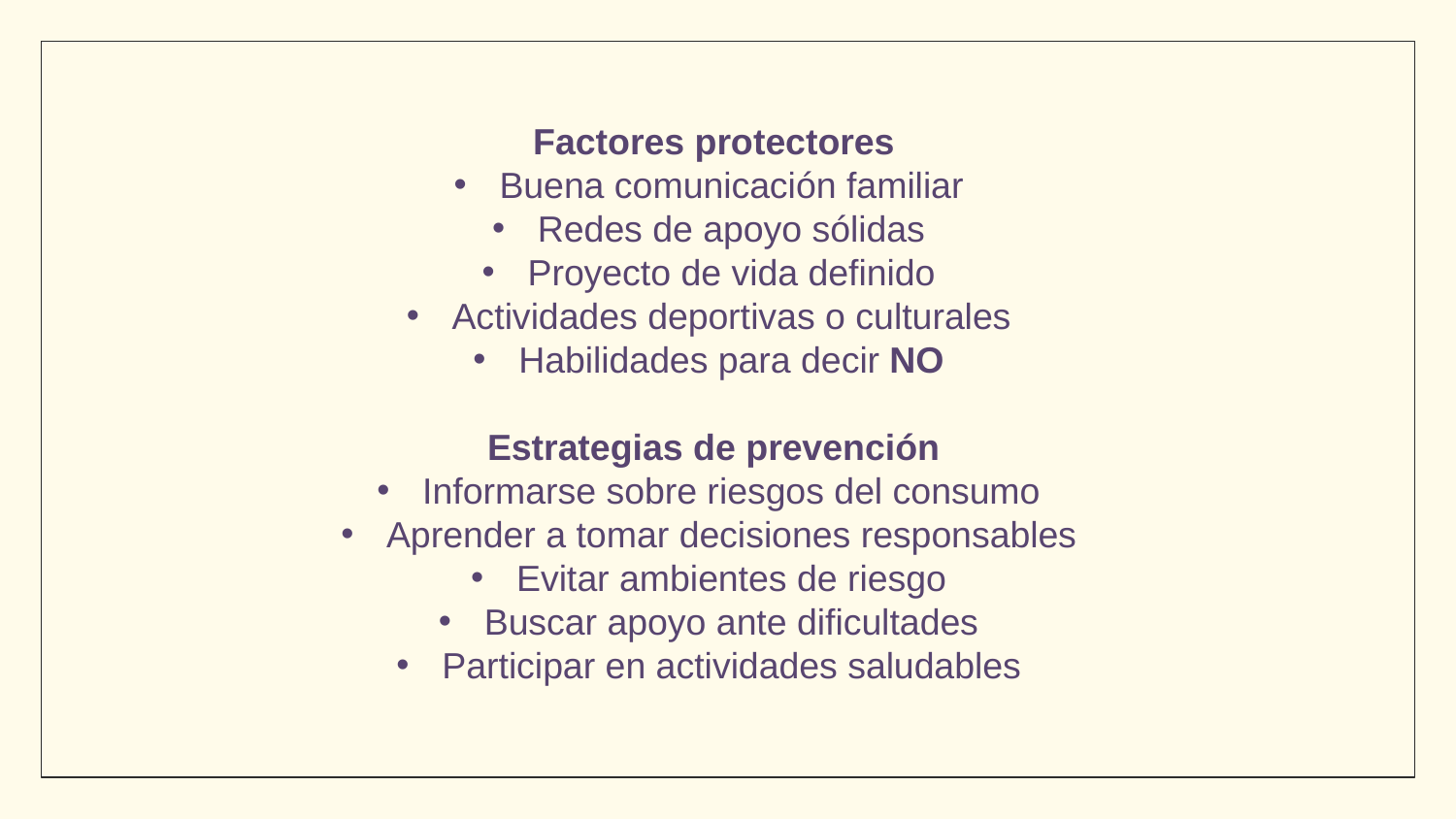

Factores protectores
Buena comunicación familiar
Redes de apoyo sólidas
Proyecto de vida definido
Actividades deportivas o culturales
Habilidades para decir NO

Estrategias de prevención
Informarse sobre riesgos del consumo
Aprender a tomar decisiones responsables
Evitar ambientes de riesgo
Buscar apoyo ante dificultades
Participar en actividades saludables